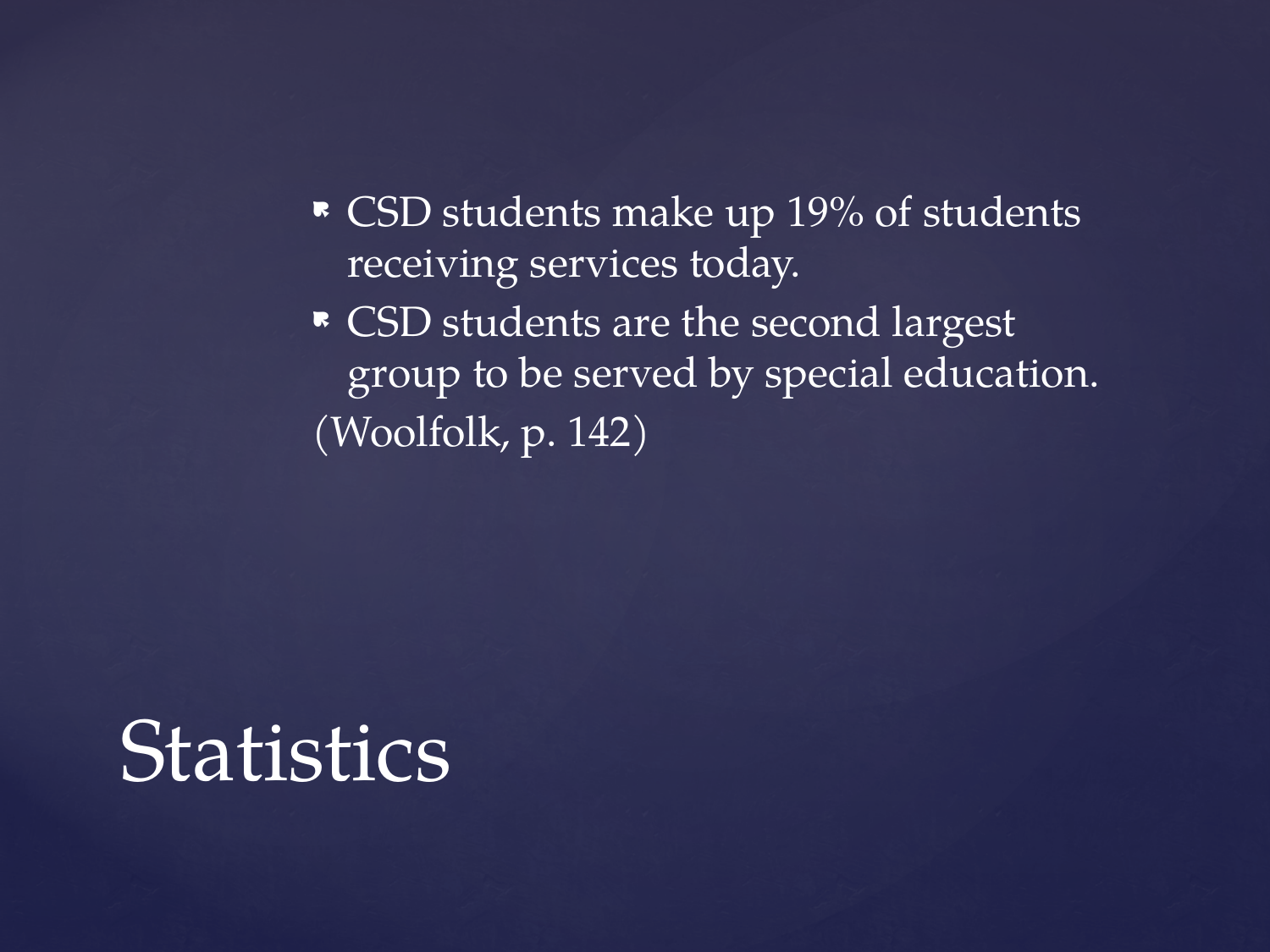

CSD students make up 19% of students receiving services today.
CSD students are the second largest group to be served by special education.
(Woolfolk, p. 142)

# Statistics